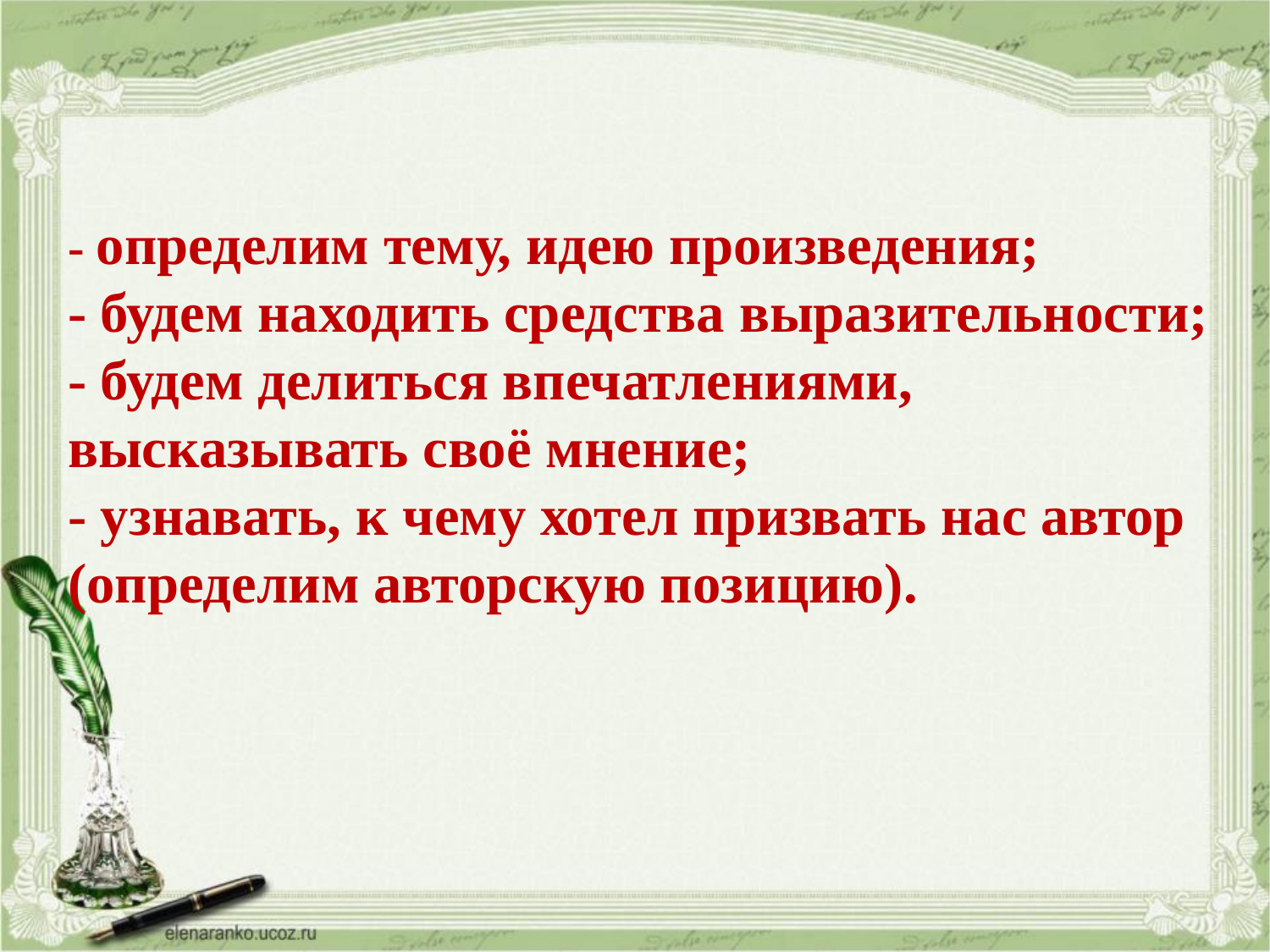

# - определим тему, идею произведения; - будем находить средства выразительности; - будем делиться впечатлениями, высказывать своё мнение; - узнавать, к чему хотел призвать нас автор (определим авторскую позицию).